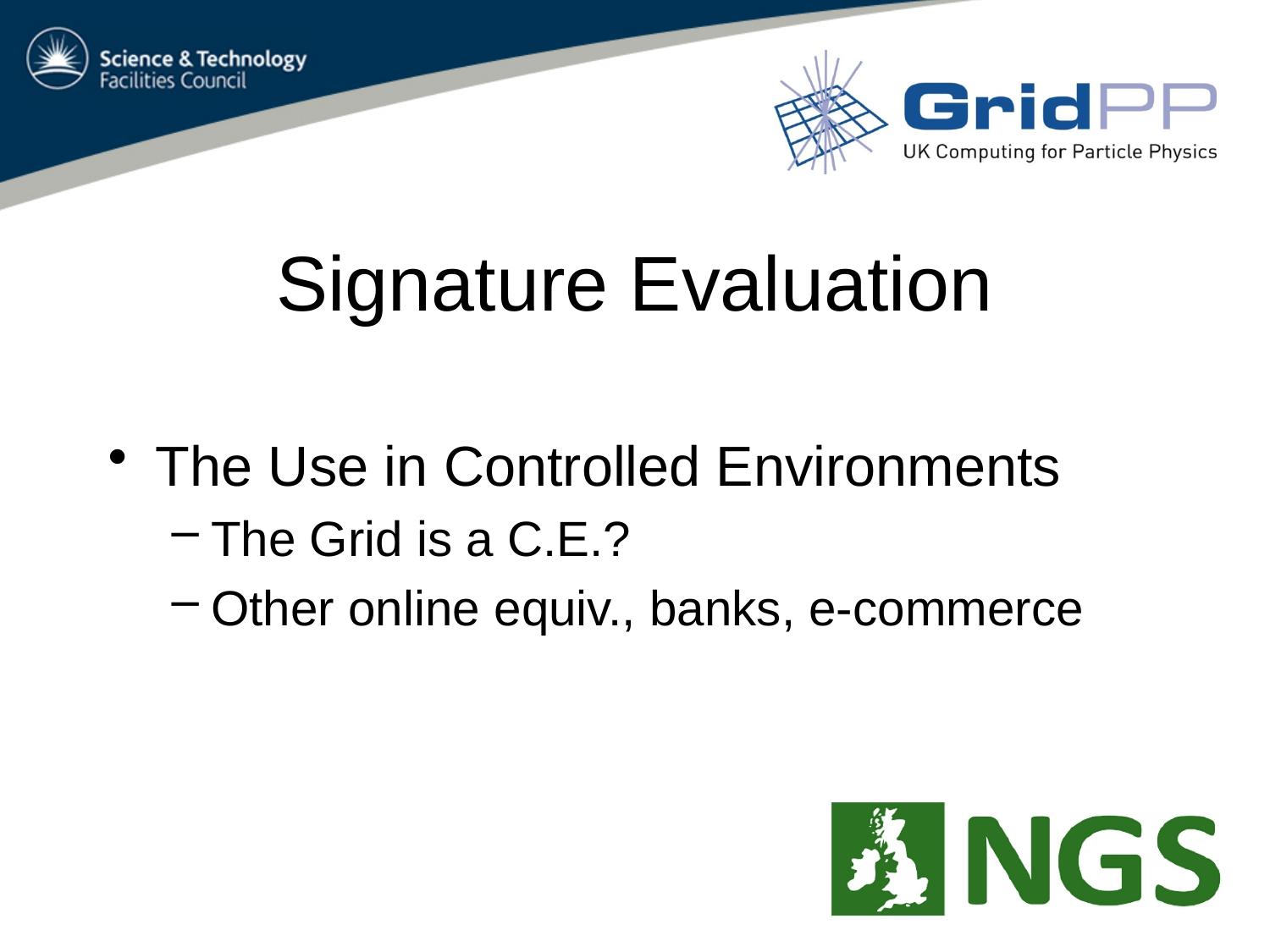

# Signature Evaluation
The Use in Controlled Environments
The Grid is a C.E.?
Other online equiv., banks, e-commerce